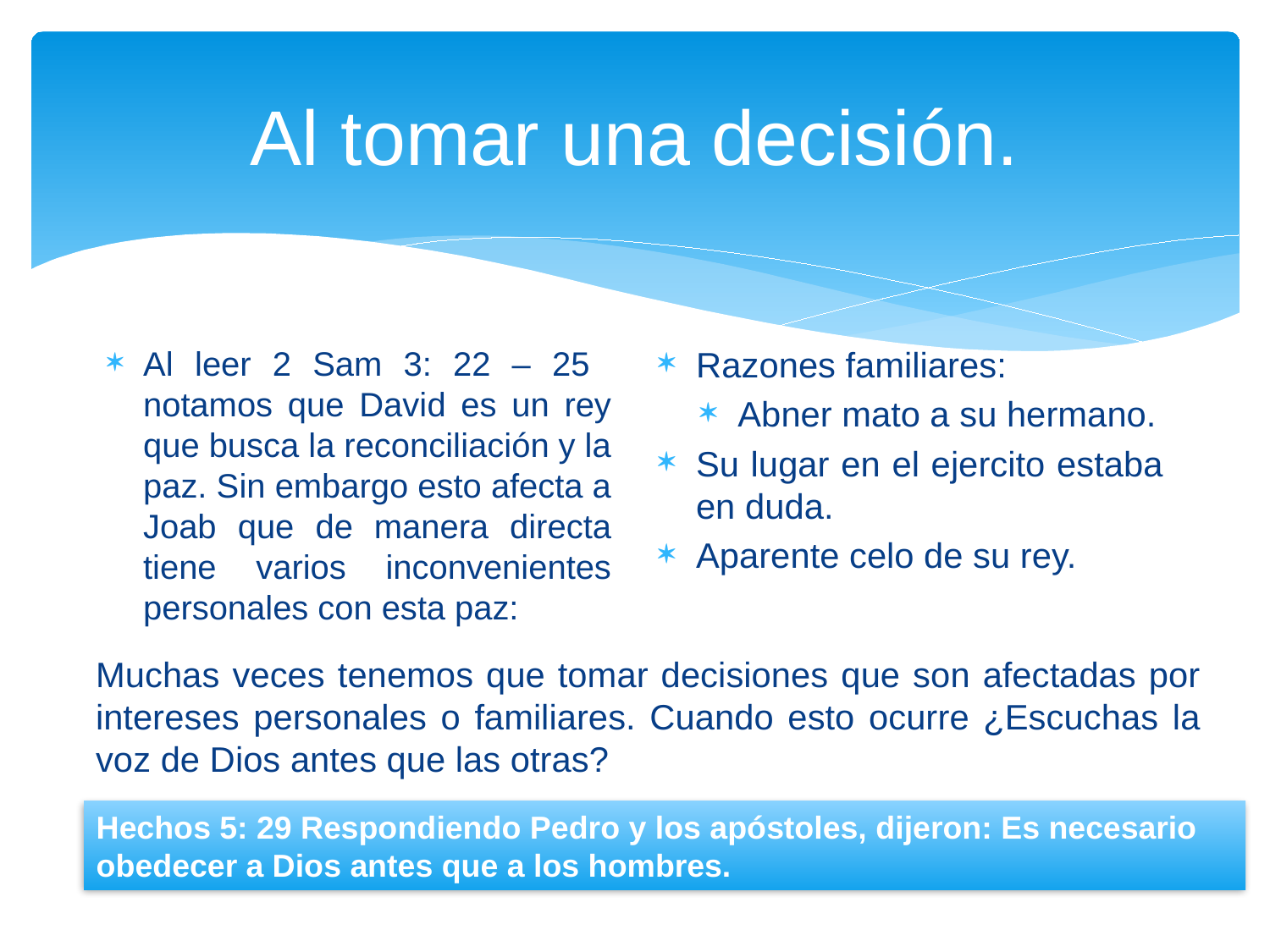

# Al tomar una decisión.
Al leer 2 Sam 3: 22 – 25  notamos que David es un rey que busca la reconciliación y la paz. Sin embargo esto afecta a Joab que de manera directa tiene varios inconvenientes personales con esta paz:
Razones familiares:
Abner mato a su hermano.
Su lugar en el ejercito estaba en duda.
Aparente celo de su rey.

Muchas veces tenemos que tomar decisiones que son afectadas por intereses personales o familiares. Cuando esto ocurre ¿Escuchas la voz de Dios antes que las otras?
Hechos 5: 29 Respondiendo Pedro y los apóstoles, dijeron: Es necesario obedecer a Dios antes que a los hombres.